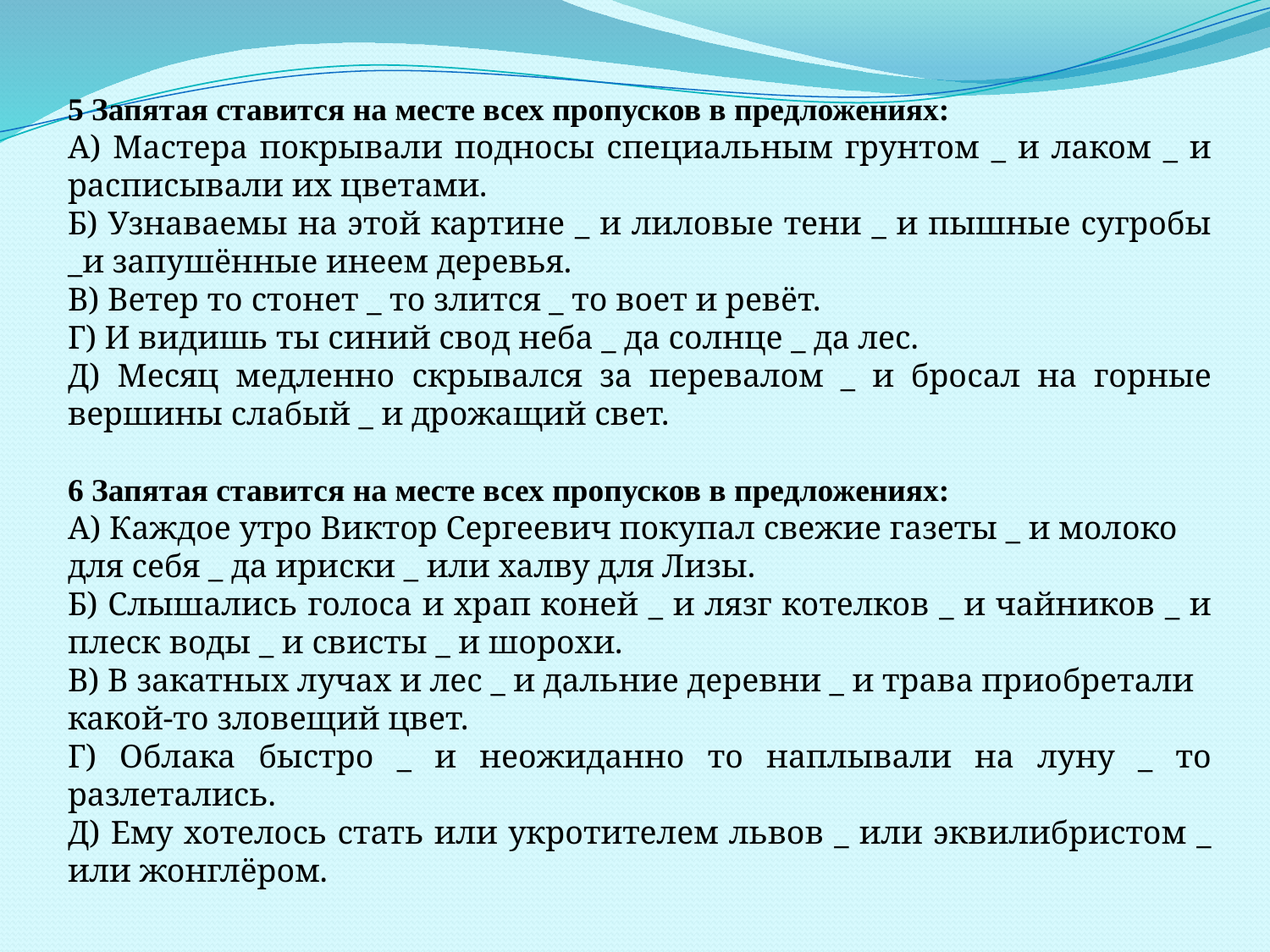

5 Запятая ставится на месте всех пропусков в предложениях:
А) Мастера покрывали подносы специальным грунтом _ и лаком _ и расписывали их цветами.
Б) Узнаваемы на этой картине _ и лиловые тени _ и пышные сугробы _и запушённые инеем деревья.
В) Ветер то стонет _ то злится _ то воет и ревёт.
Г) И видишь ты синий свод неба _ да солнце _ да лес.
Д) Месяц медленно скрывался за перевалом _ и бросал на горные вершины слабый _ и дрожащий свет.

6 Запятая ставится на месте всех пропусков в предложениях:
А) Каждое утро Виктор Сергеевич покупал свежие газеты _ и молоко для себя _ да ириски _ или халву для Лизы.
Б) Слышались голоса и храп коней _ и лязг котелков _ и чайников _ и плеск воды _ и свисты _ и шорохи.
В) В закатных лучах и лес _ и дальние деревни _ и трава приобретали какой-то зловещий цвет.
Г) Облака быстро _ и неожиданно то наплывали на луну _ то разлетались.
Д) Ему хотелось стать или укротителем львов _ или эквилибристом _ или жонглёром.